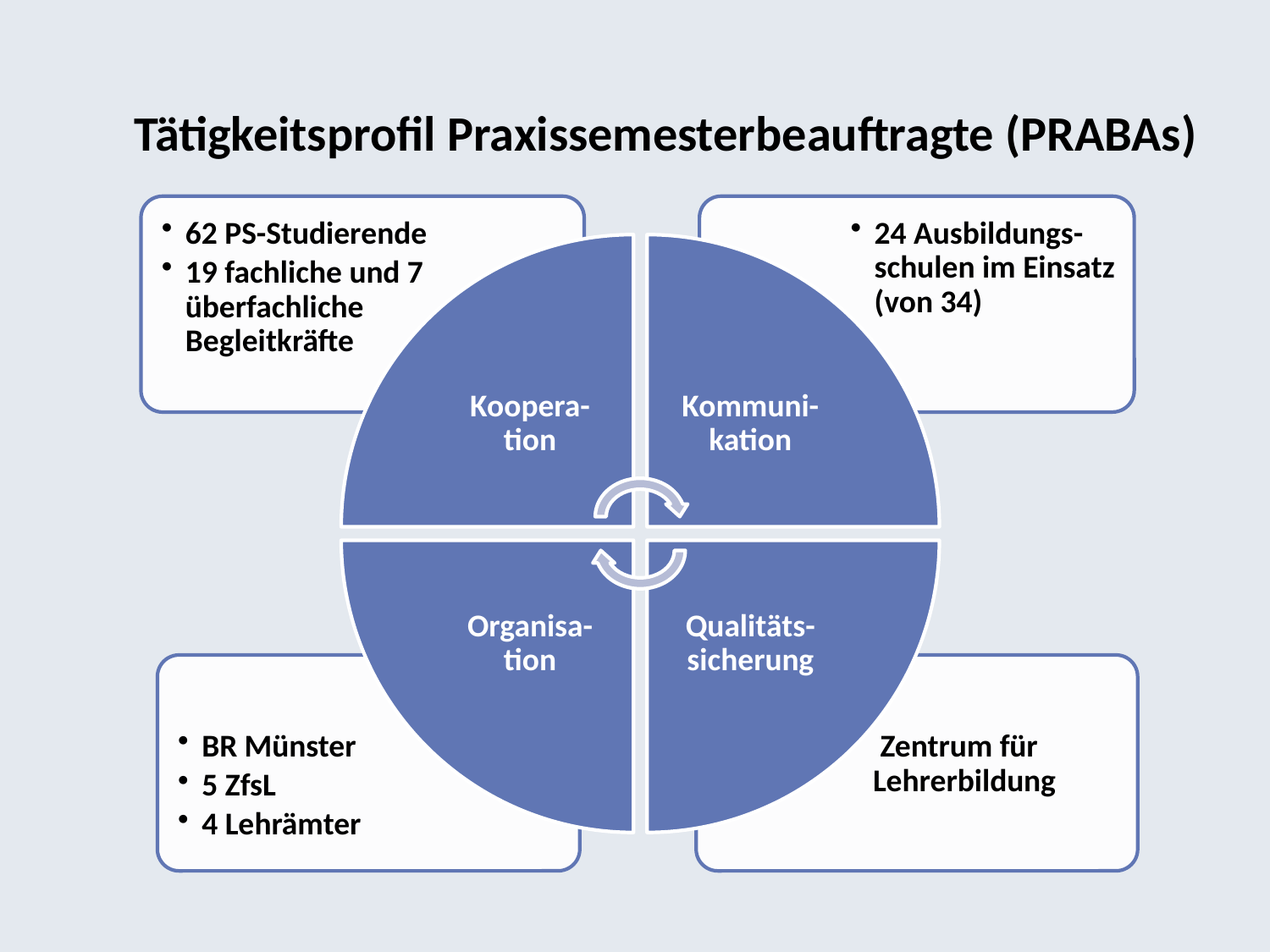

# Tätigkeitsprofil Praxissemesterbeauftragte (PRABAs)
 Zentrum für Lehrerbildung
BR Münster
5 ZfsL
4 Lehrämter
24 Ausbildungs-schulen im Einsatz (von 34)
62 PS-Studierende
19 fachliche und 7 überfachliche                    Begleitkräfte
Koopera-tion
Kommuni-kation
Qualitäts-sicherung
Organisa-tion